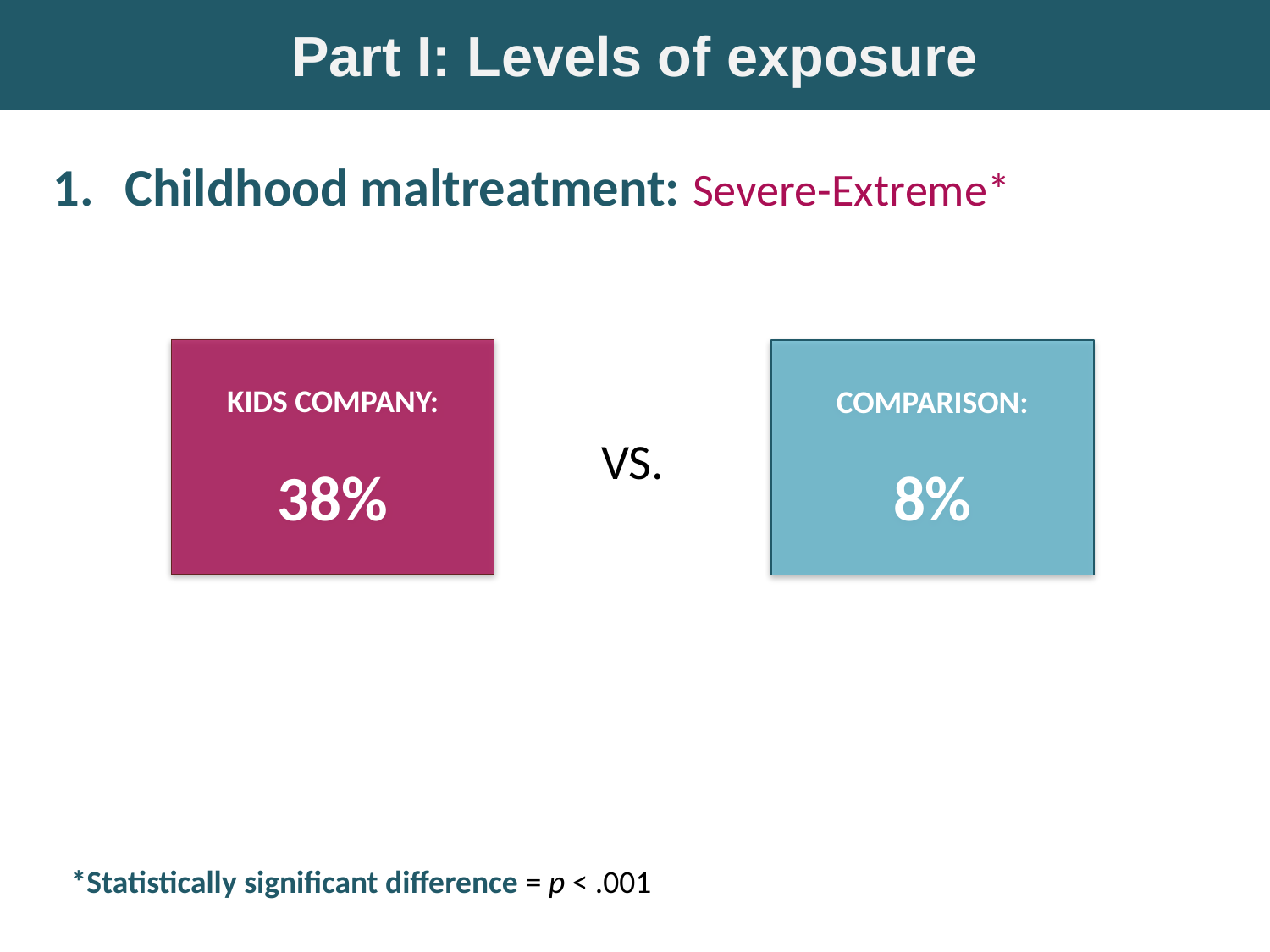

Part I: Levels of exposure
Childhood maltreatment: Severe-Extreme*
KIDS COMPANY:

38%
COMPARISON:

8%
VS.
*Statistically significant difference = p < .001